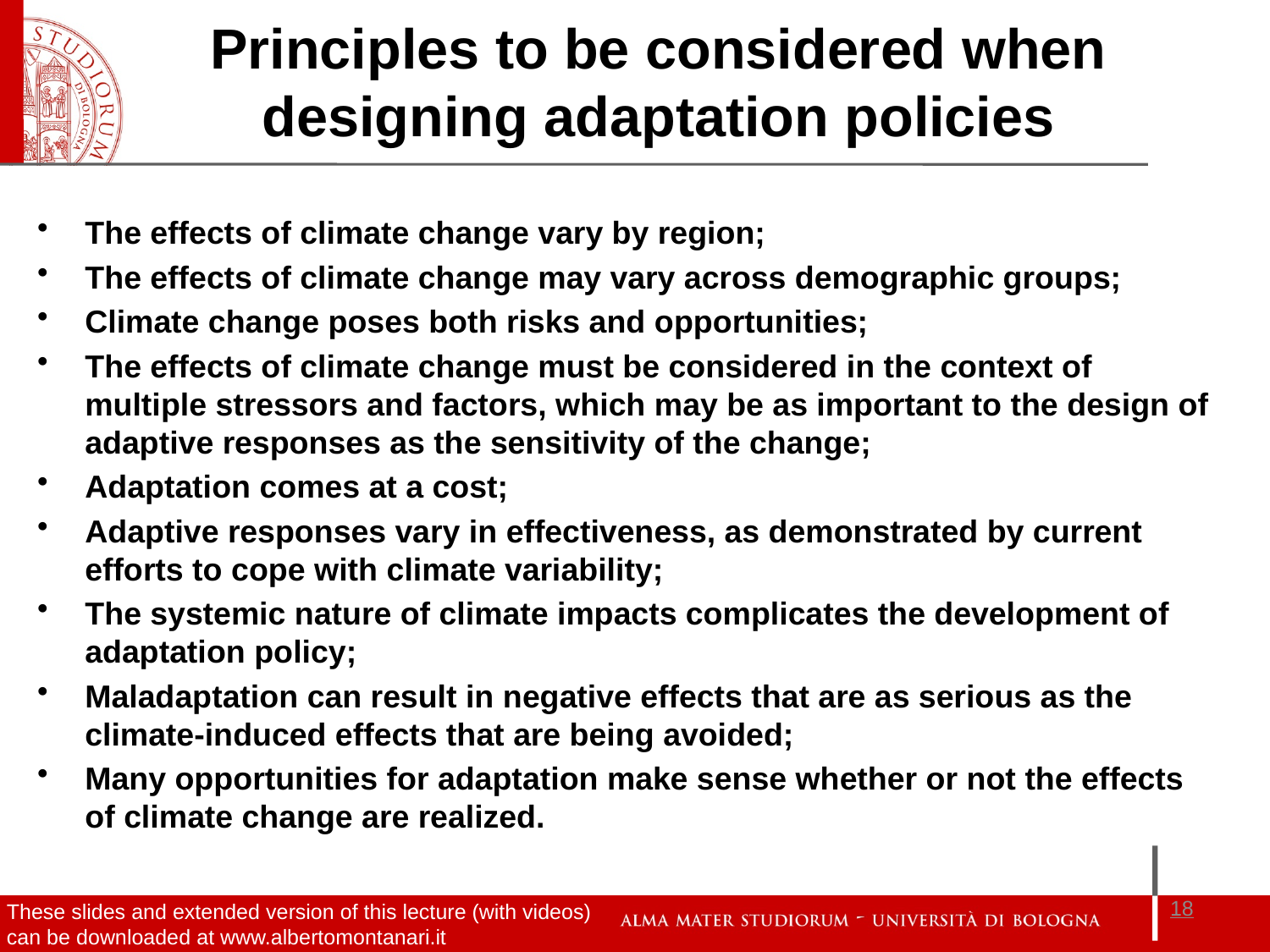

Principles to be considered when designing adaptation policies
The effects of climate change vary by region;
The effects of climate change may vary across demographic groups;
Climate change poses both risks and opportunities;
The effects of climate change must be considered in the context of multiple stressors and factors, which may be as important to the design of adaptive responses as the sensitivity of the change;
Adaptation comes at a cost;
Adaptive responses vary in effectiveness, as demonstrated by current efforts to cope with climate variability;
The systemic nature of climate impacts complicates the development of adaptation policy;
Maladaptation can result in negative effects that are as serious as the climate-induced effects that are being avoided;
Many opportunities for adaptation make sense whether or not the effects of climate change are realized.
18